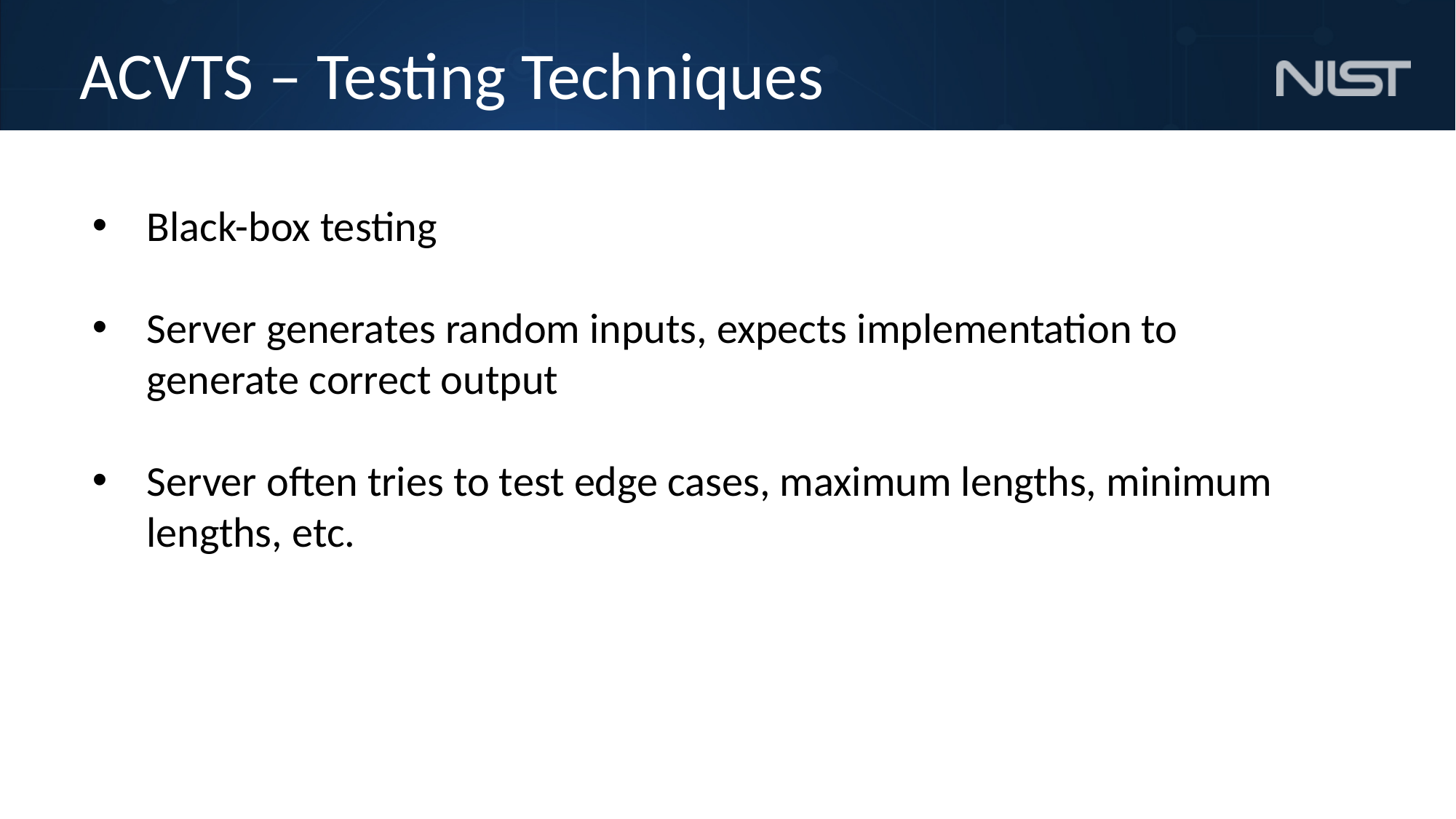

# ACVTS – Testing Techniques
Black-box testing

Server generates random inputs, expects implementation to generate correct output
Server often tries to test edge cases, maximum lengths, minimum lengths, etc.